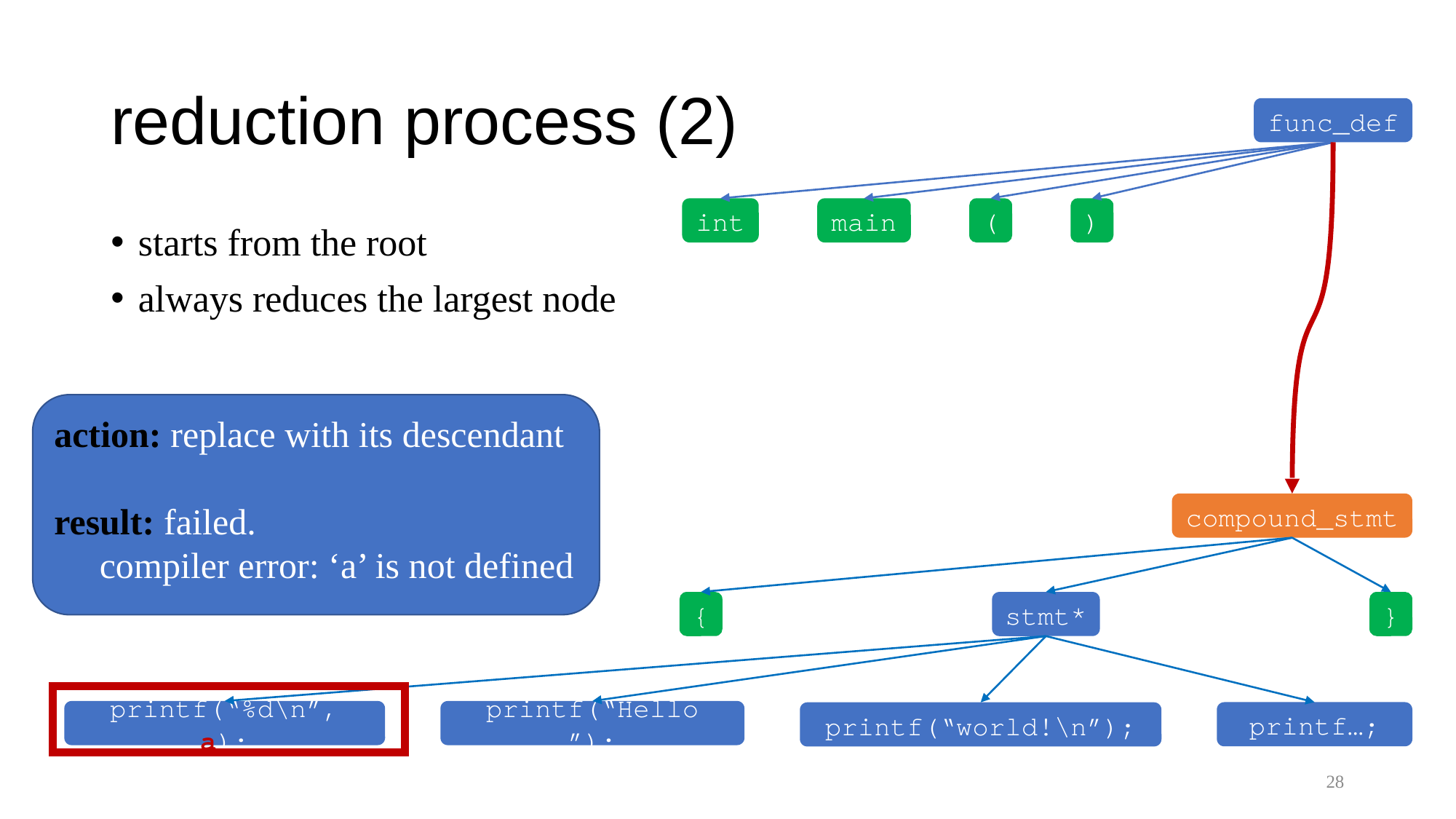

# reduction process (2)
func_def
int
main
(
)
starts from the root
always reduces the largest node
action: replace with its descendant

result: failed.
     compiler error: ‘a’ is not defined

compound_stmt
{
stmt*
}

printf(“%d\n”, a);
printf(“Hello ”);
printf…;
printf(“world!\n”);
28